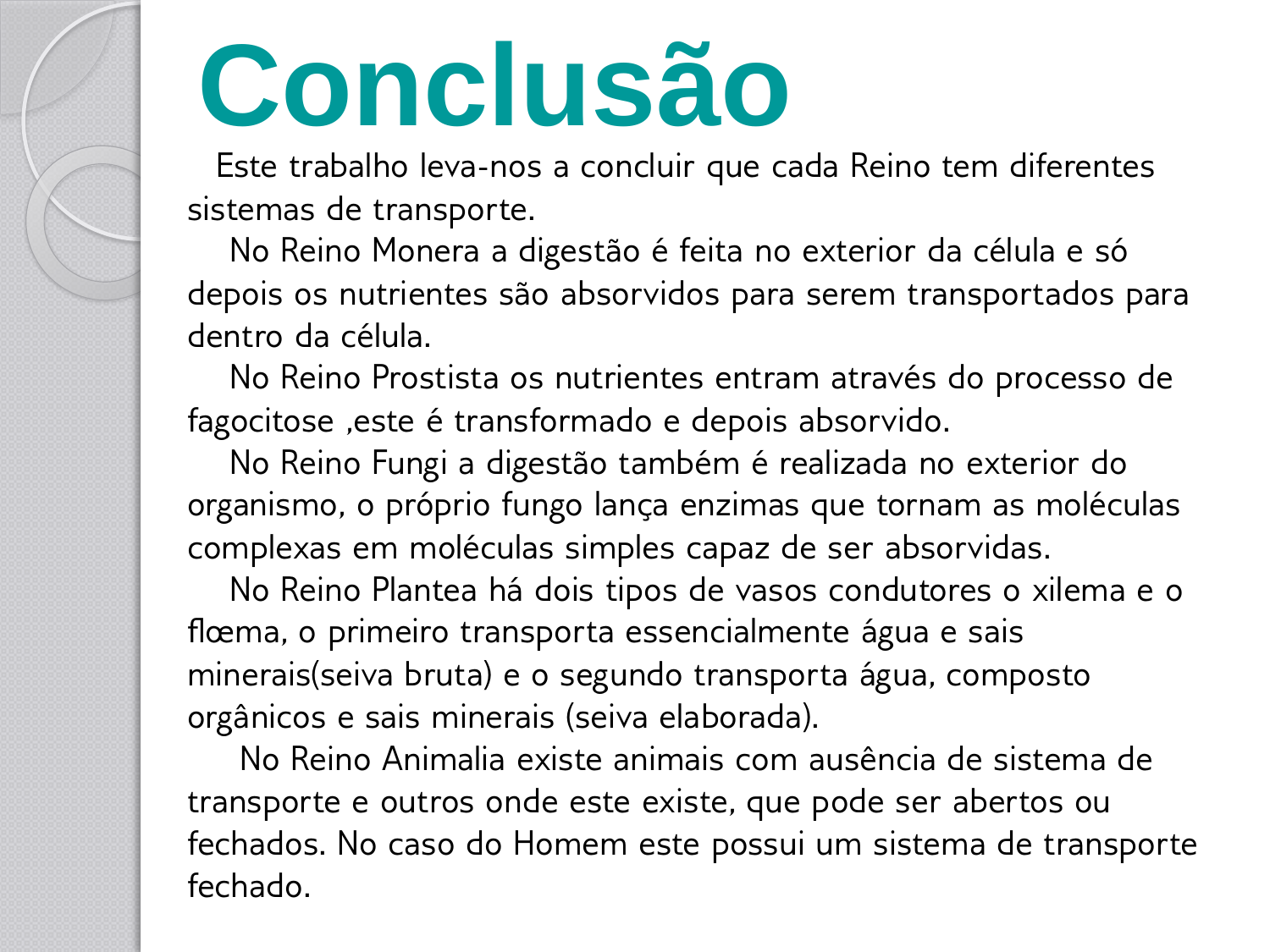

# Conclusão
   Este trabalho leva-nos a concluir que cada Reino tem diferentes sistemas de transporte.
    No Reino Monera a digestão é feita no exterior da célula e só depois os nutrientes são absorvidos para serem transportados para dentro da célula.
    No Reino Prostista os nutrientes entram através do processo de fagocitose ,este é transformado e depois absorvido.
    No Reino Fungi a digestão também é realizada no exterior do organismo, o próprio fungo lança enzimas que tornam as moléculas complexas em moléculas simples capaz de ser absorvidas.
    No Reino Plantea há dois tipos de vasos condutores o xilema e o floema, o primeiro transporta essencialmente água e sais minerais(seiva bruta) e o segundo transporta água, composto orgânicos e sais minerais (seiva elaborada).
     No Reino Animalia existe animais com ausência de sistema de transporte e outros onde este existe, que pode ser abertos ou fechados. No caso do Homem este possui um sistema de transporte fechado.